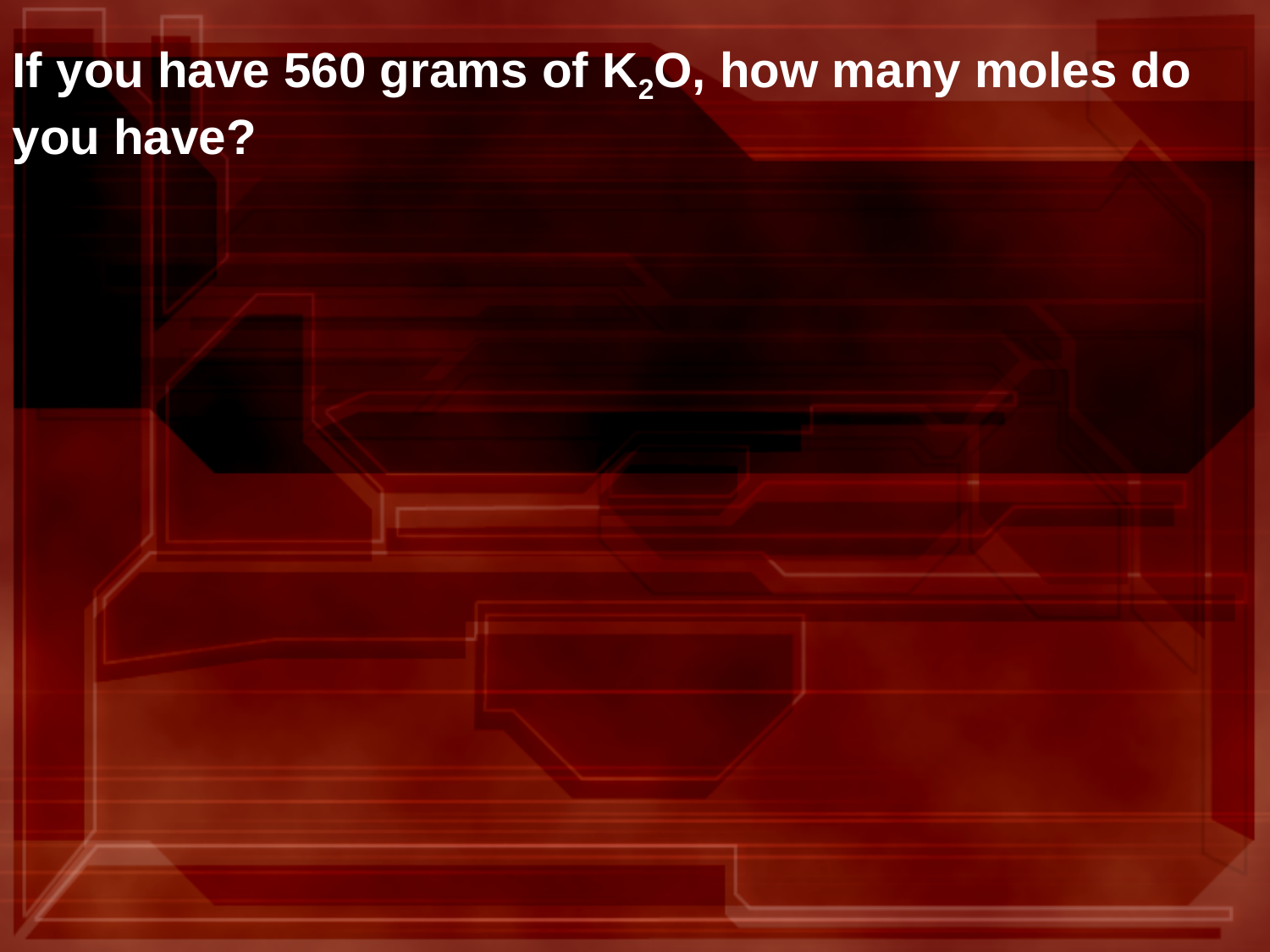

If you have 560 grams of K2O, how many moles do you have?